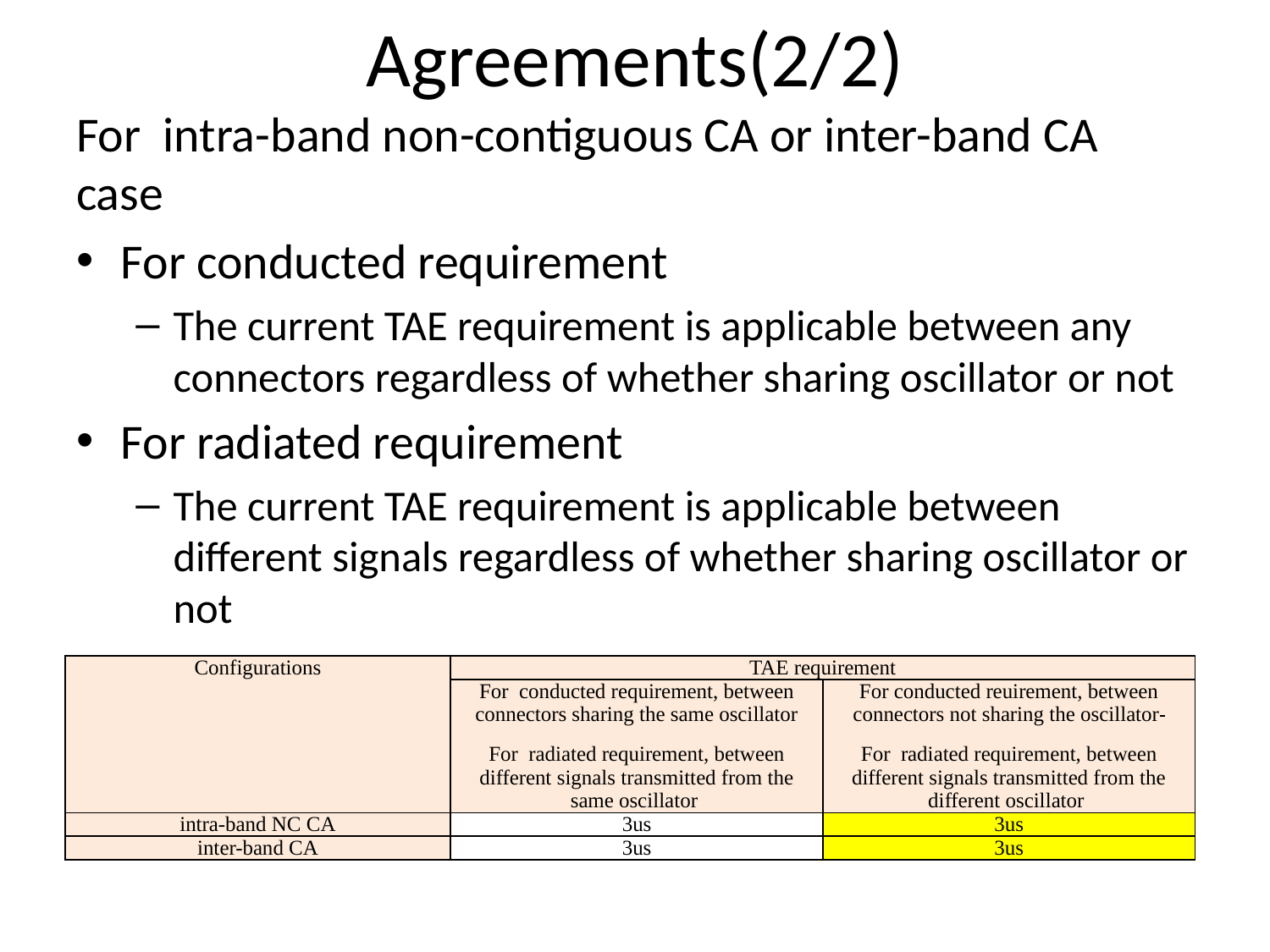

# Agreements(2/2)
For  intra-band non-contiguous CA or inter-band CA case
For conducted requirement
The current TAE requirement is applicable between any connectors regardless of whether sharing oscillator or not
For radiated requirement
The current TAE requirement is applicable between different signals regardless of whether sharing oscillator or not
| Configurations | TAE requirement |  |
| --- | --- | --- |
|  | For conducted requirement, between connectors sharing the same oscillator For radiated requirement, between different signals transmitted from the same oscillator | For conducted reuirement, between connectors not sharing the oscillator For radiated requirement, between different signals transmitted from the different oscillator |
| intra-band NC CA | 3us | 3us |
| inter-band CA | 3us | 3us |